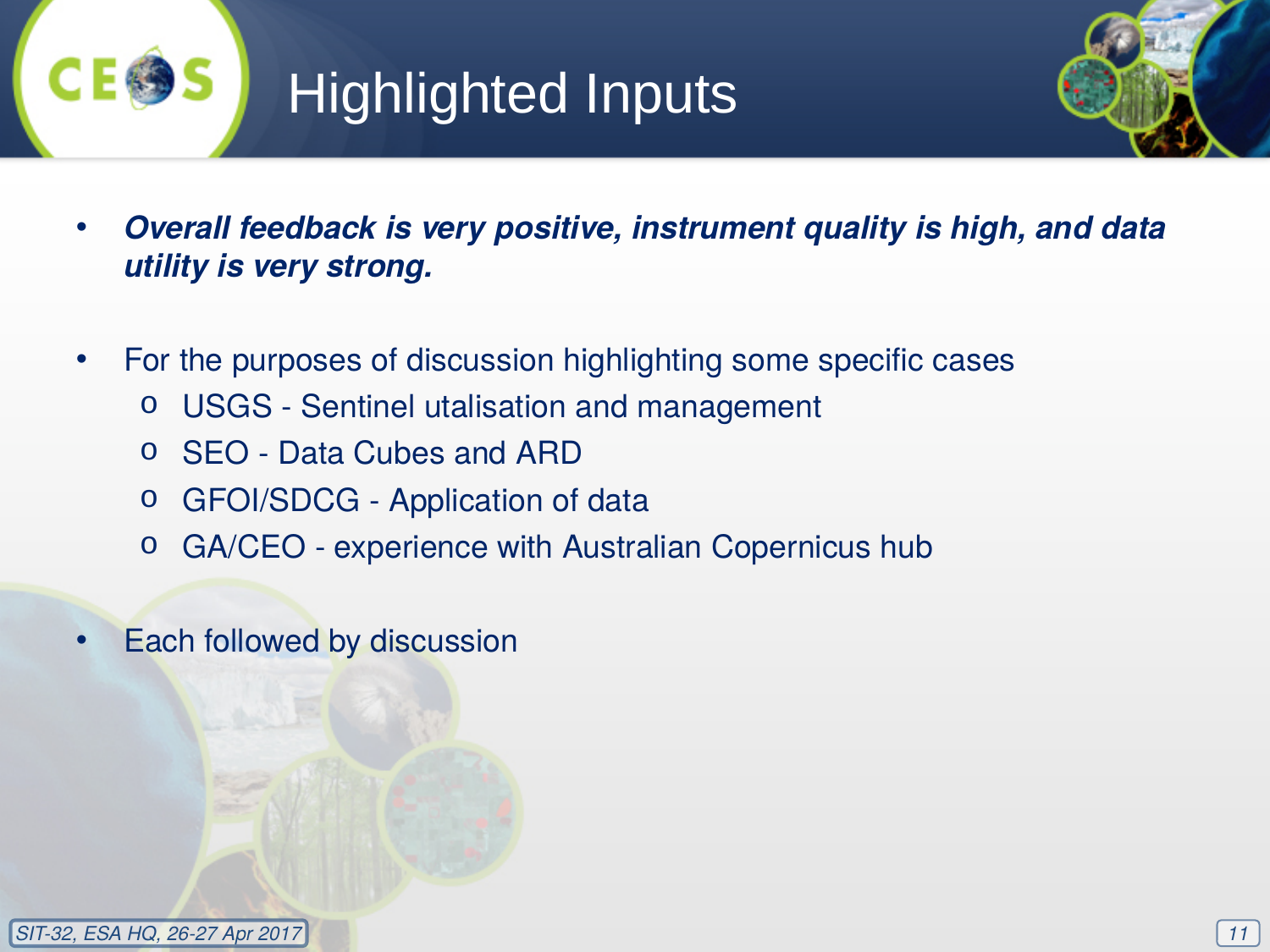

Highlighted Inputs
Overall feedback is very positive, instrument quality is high, and data utility is very strong.

For the purposes of discussion highlighting some specific cases
USGS - Sentinel utalisation and management
SEO - Data Cubes and ARD
GFOI/SDCG - Application of data
GA/CEO - experience with Australian Copernicus hub

Each followed by discussion
11